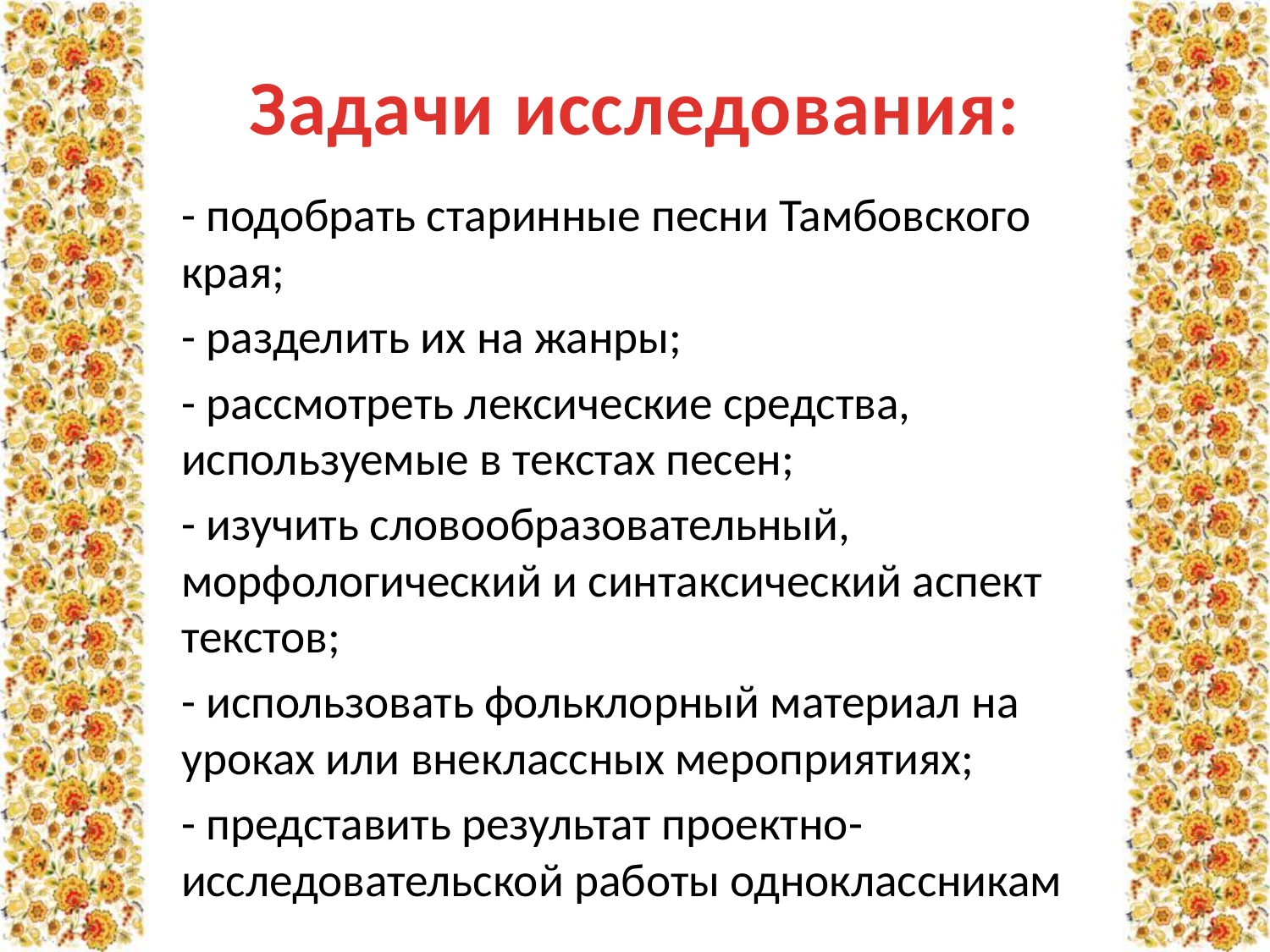

# Задачи исследования:
- подобрать старинные песни Тамбовского края;
- разделить их на жанры;
- рассмотреть лексические средства, используемые в текстах песен;
- изучить словообразовательный, морфологический и синтаксический аспект текстов;
- использовать фольклорный материал на уроках или внеклассных мероприятиях;
- представить результат проектно-исследовательской работы одноклассникам